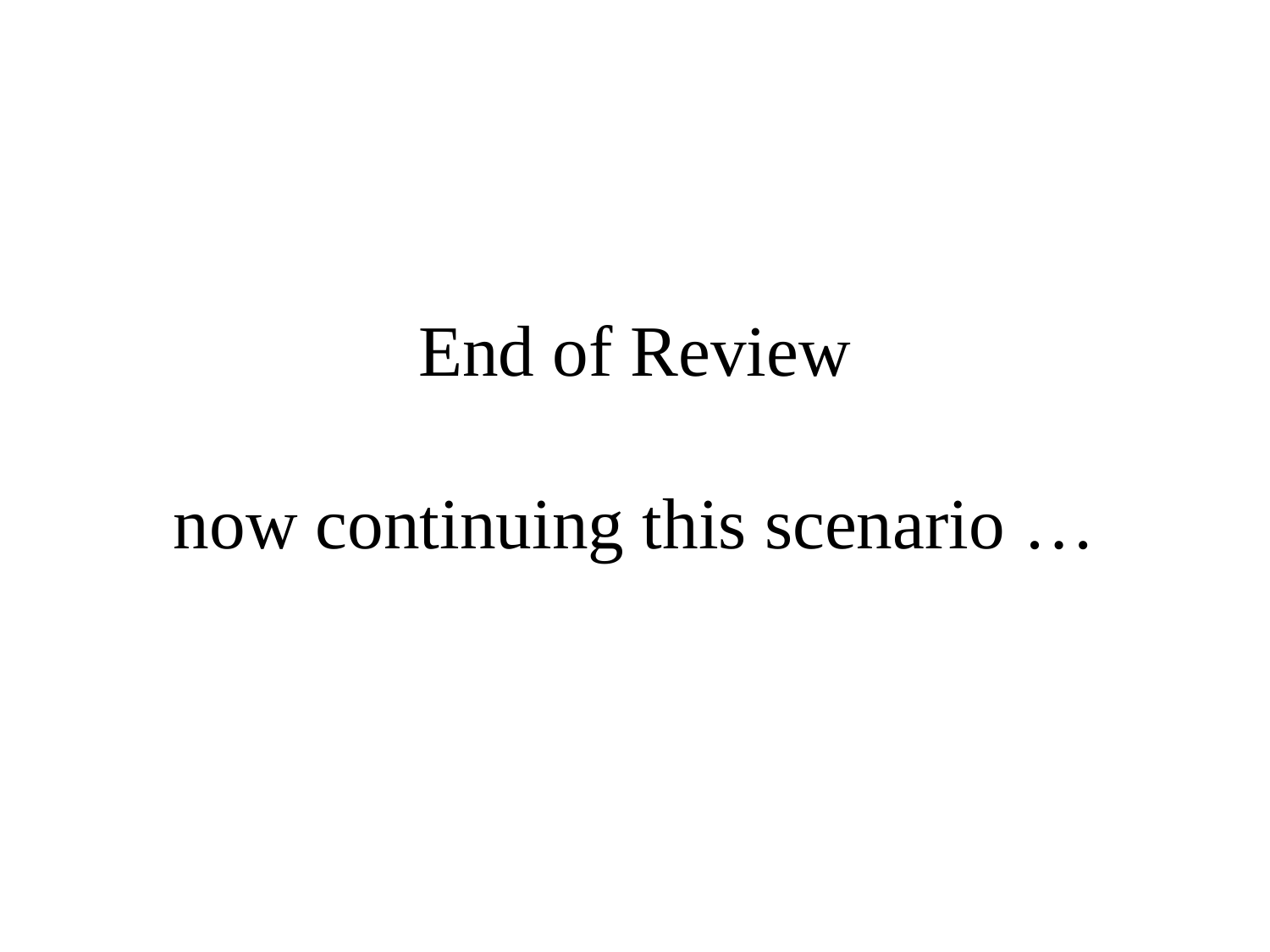

# End of Review now continuing this scenario …